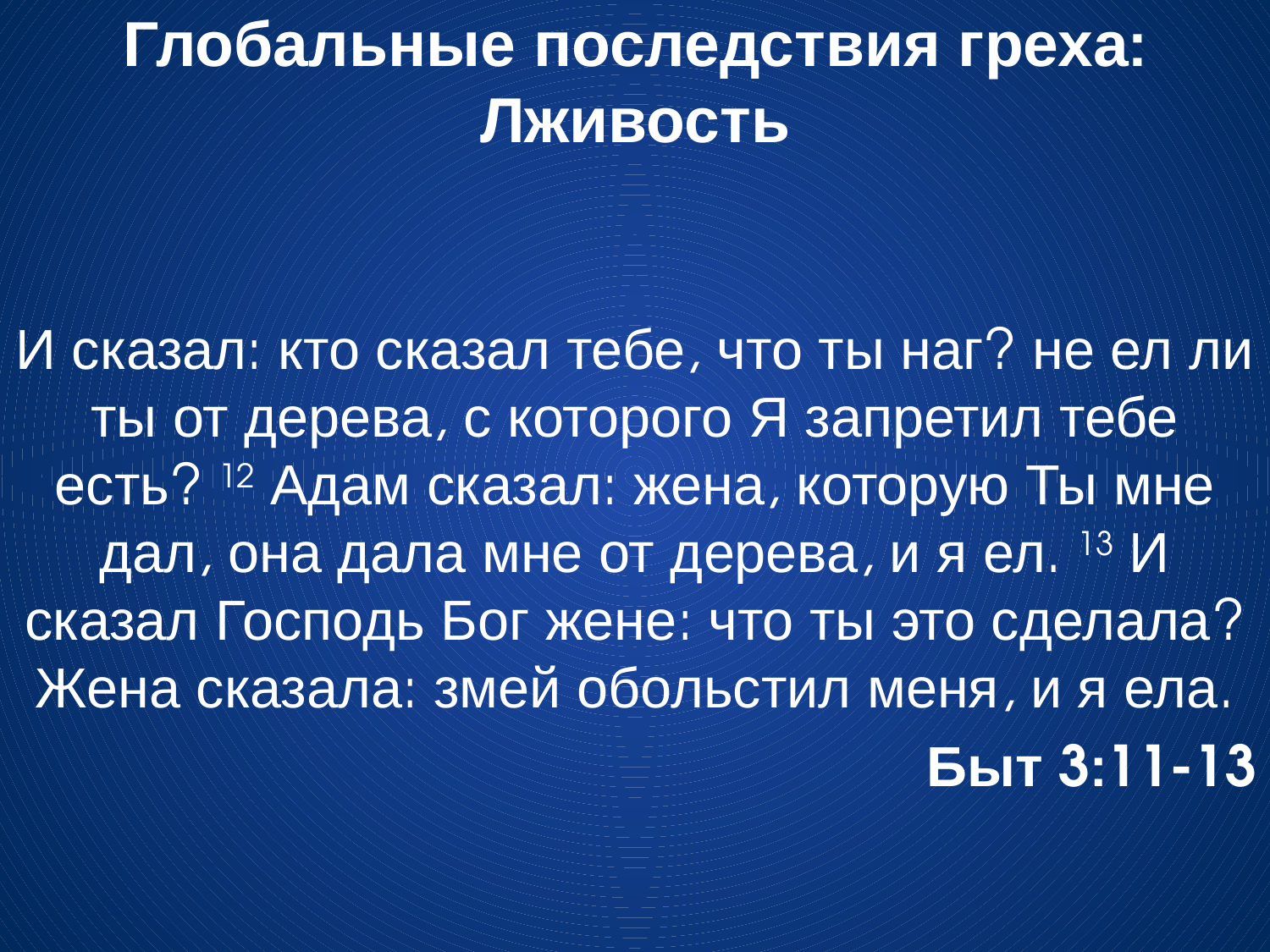

# Глобальные последствия греха: Лживость
И сказал: кто сказал тебе, что ты наг? не ел ли ты от дерева, с которого Я запретил тебе есть? 12 Адам сказал: жена, которую Ты мне дал, она дала мне от дерева, и я ел. 13 И сказал Господь Бог жене: что ты это сделала? Жена сказала: змей обольстил меня, и я ела.
Быт 3:11-13